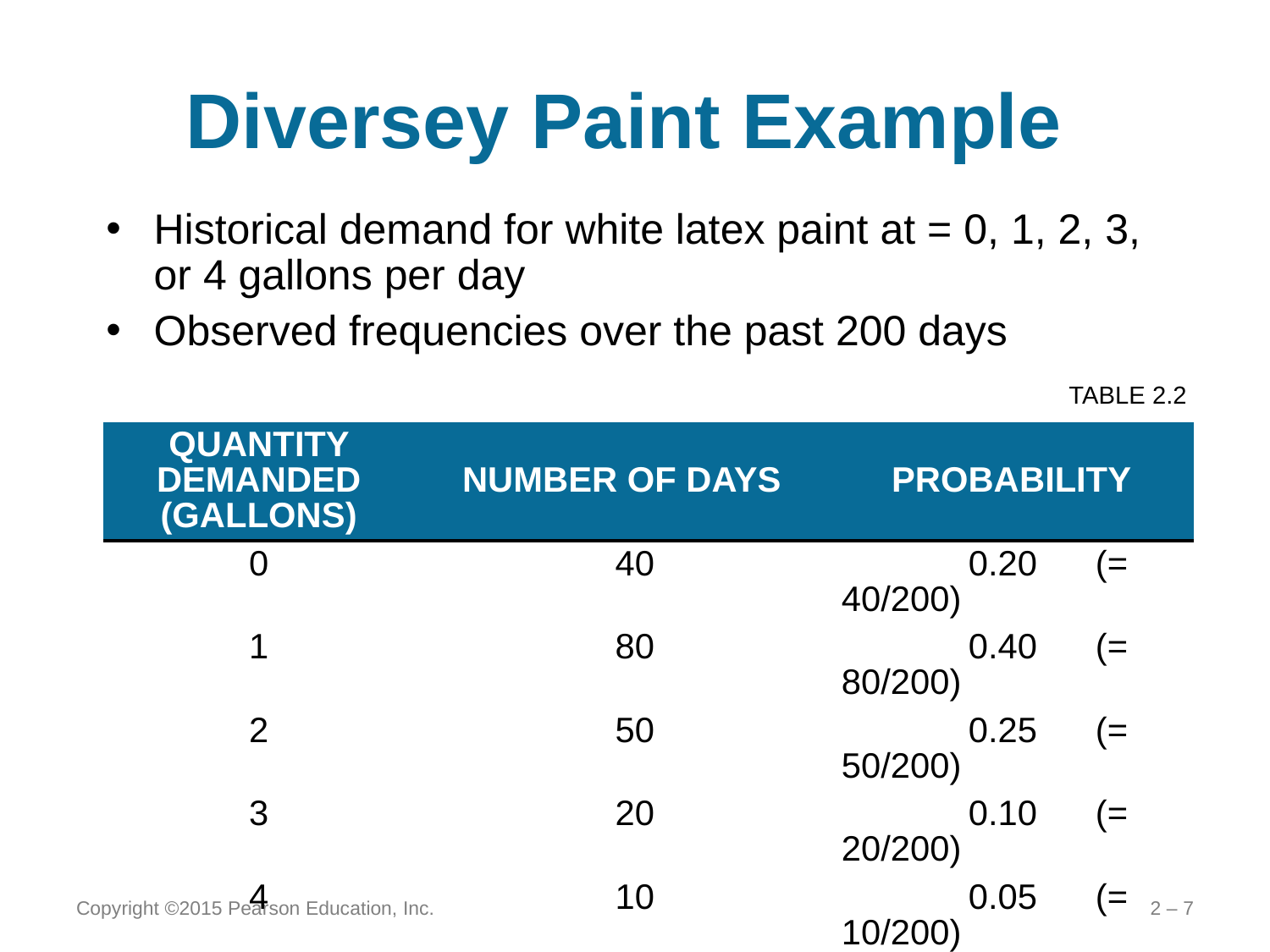

# Diversey Paint Example
Historical demand for white latex paint at = 0, 1, 2, 3, or 4 gallons per day
Observed frequencies over the past 200 days
TABLE 2.2
| QUANTITY DEMANDED (GALLONS) | NUMBER OF DAYS |  |  | PROBABILITY |
| --- | --- | --- | --- | --- |
| 0 |  | 40 |  | 0.20 (= 40/200) |
| 1 |  | 80 |  | 0.40 (= 80/200) |
| 2 |  | 50 |  | 0.25 (= 50/200) |
| 3 |  | 20 |  | 0.10 (= 20/200) |
| 4 |  | 10 |  | 0.05 (= 10/200) |
|  | Total | 200 | Total | 1.00 (= 200/200) |
Copyright ©2015 Pearson Education, Inc.
2 – 7